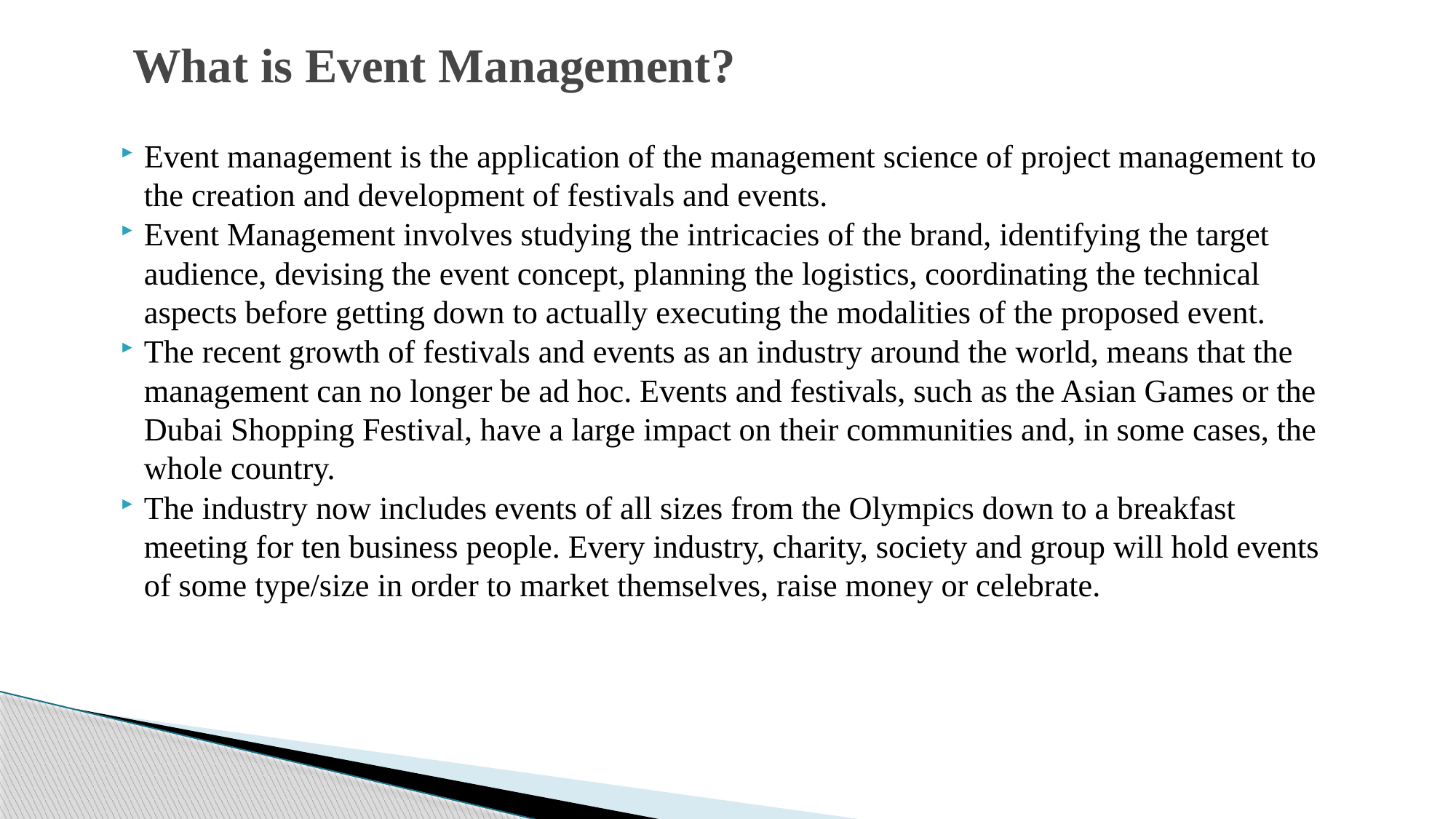

# What is Event Management?
Event management is the application of the management science of project management to the creation and development of festivals and events.
Event Management involves studying the intricacies of the brand, identifying the target audience, devising the event concept, planning the logistics, coordinating the technical aspects before getting down to actually executing the modalities of the proposed event.
The recent growth of festivals and events as an industry around the world, means that the management can no longer be ad hoc. Events and festivals, such as the Asian Games or the Dubai Shopping Festival, have a large impact on their communities and, in some cases, the whole country.
The industry now includes events of all sizes from the Olympics down to a breakfast meeting for ten business people. Every industry, charity, society and group will hold events of some type/size in order to market themselves, raise money or celebrate.